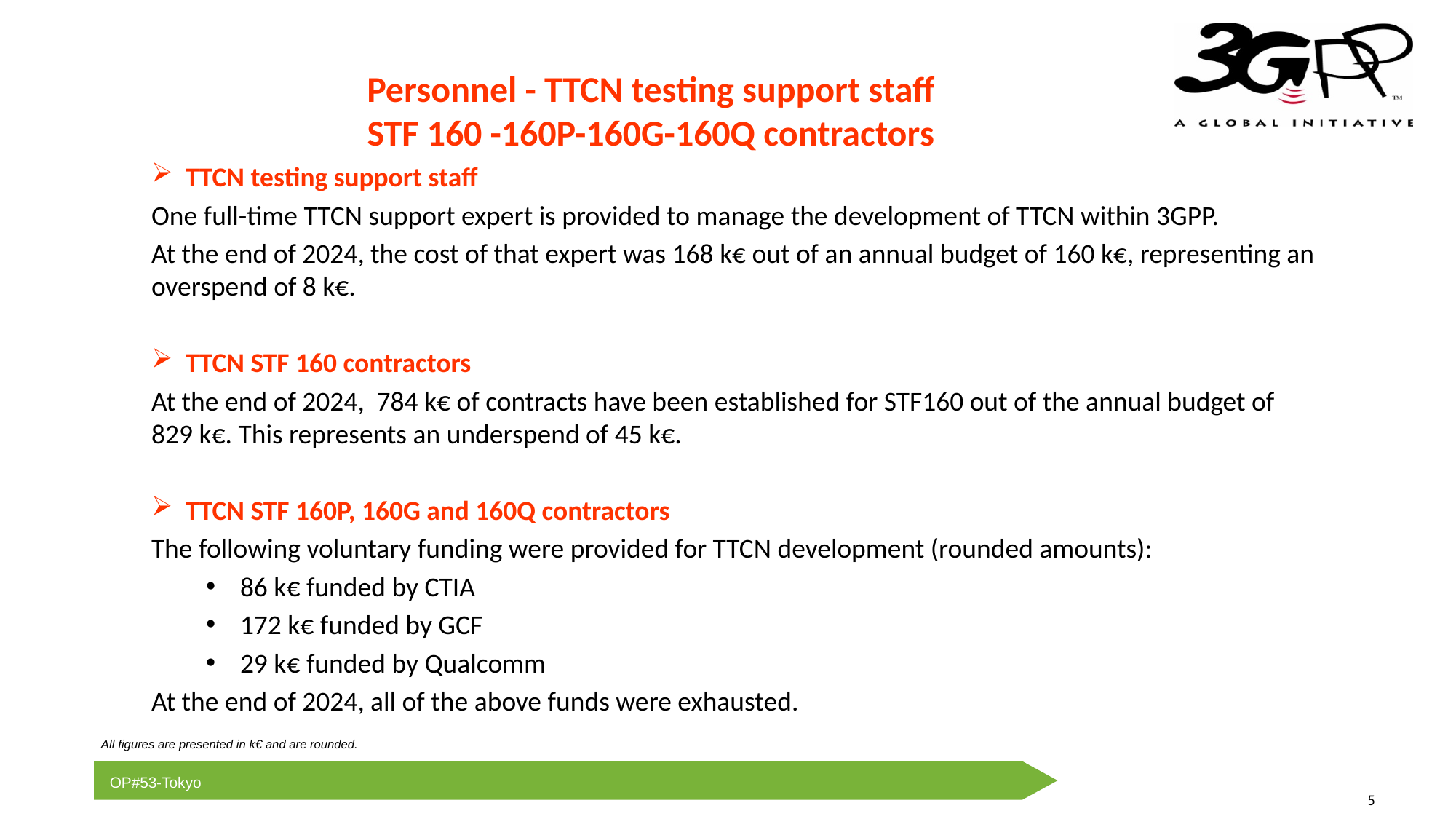

Personnel - TTCN testing support staff
STF 160 -160P-160G-160Q contractors

TTCN testing support staff
One full-time TTCN support expert is provided to manage the development of TTCN within 3GPP.
At the end of 2024, the cost of that expert was 168 k€ out of an annual budget of 160 k€, representing an overspend of 8 k€.

TTCN STF 160 contractors
At the end of 2024,  784 k€ of contracts have been established for STF160 out of the annual budget of 829 k€. This represents an underspend of 45 k€.

TTCN STF 160P, 160G and 160Q contractors
The following voluntary funding were provided for TTCN development (rounded amounts):
86 k€ funded by CTIA
172 k€ funded by GCF
29 k€ funded by Qualcomm
At the end of 2024, all of the above funds were exhausted.

All figures are presented in k€ and are rounded.